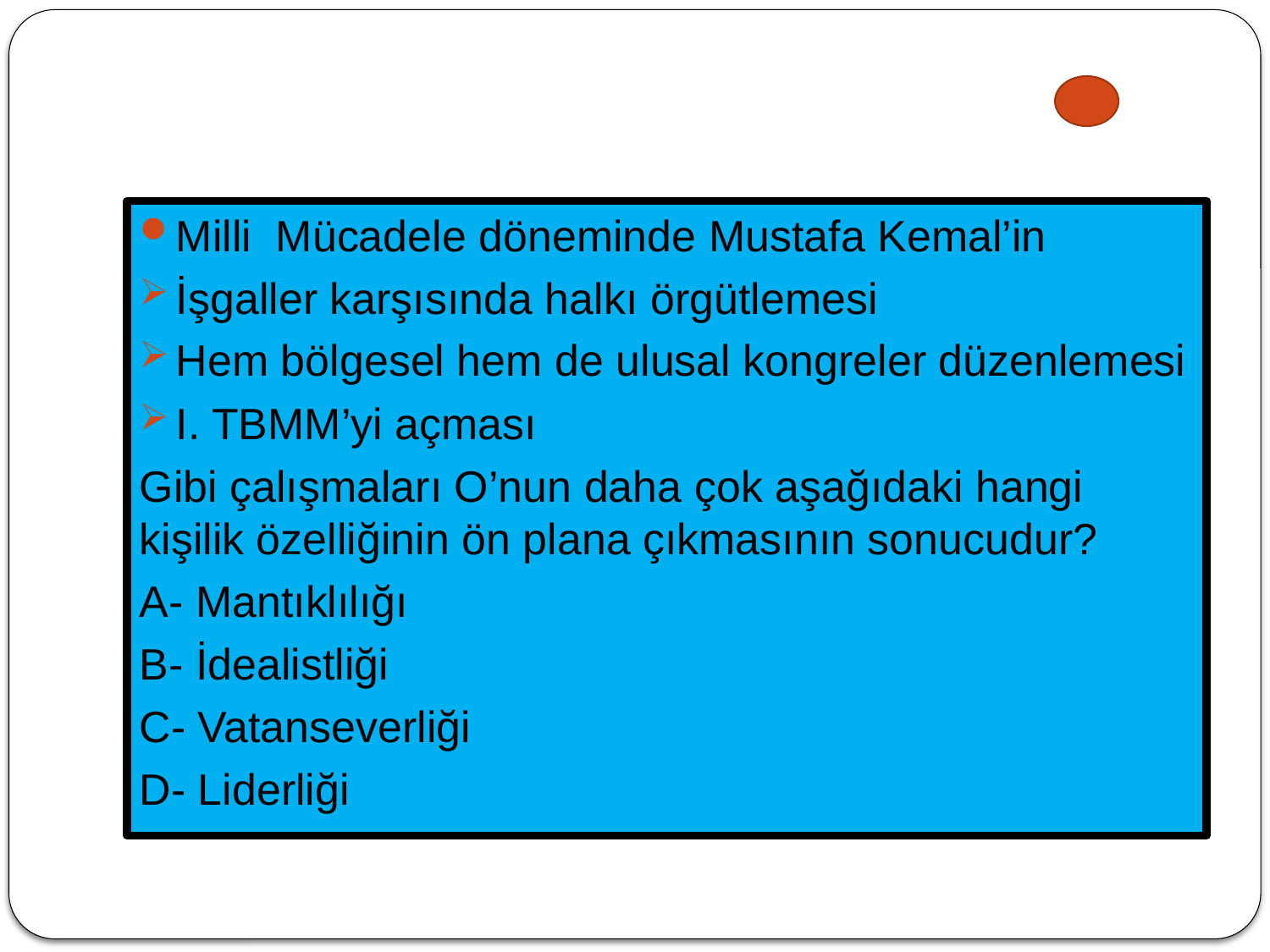

#

Milli  Mücadele döneminde Mustafa Kemal’in
İşgaller karşısında halkı örgütlemesi
Hem bölgesel hem de ulusal kongreler düzenlemesi
I. TBMM’yi açması
Gibi çalışmaları O’nun daha çok aşağıdaki hangi kişilik özelliğinin ön plana çıkmasının sonucudur?
A- Mantıklılığı
B- İdealistliği
C- Vatanseverliği
D- Liderliği